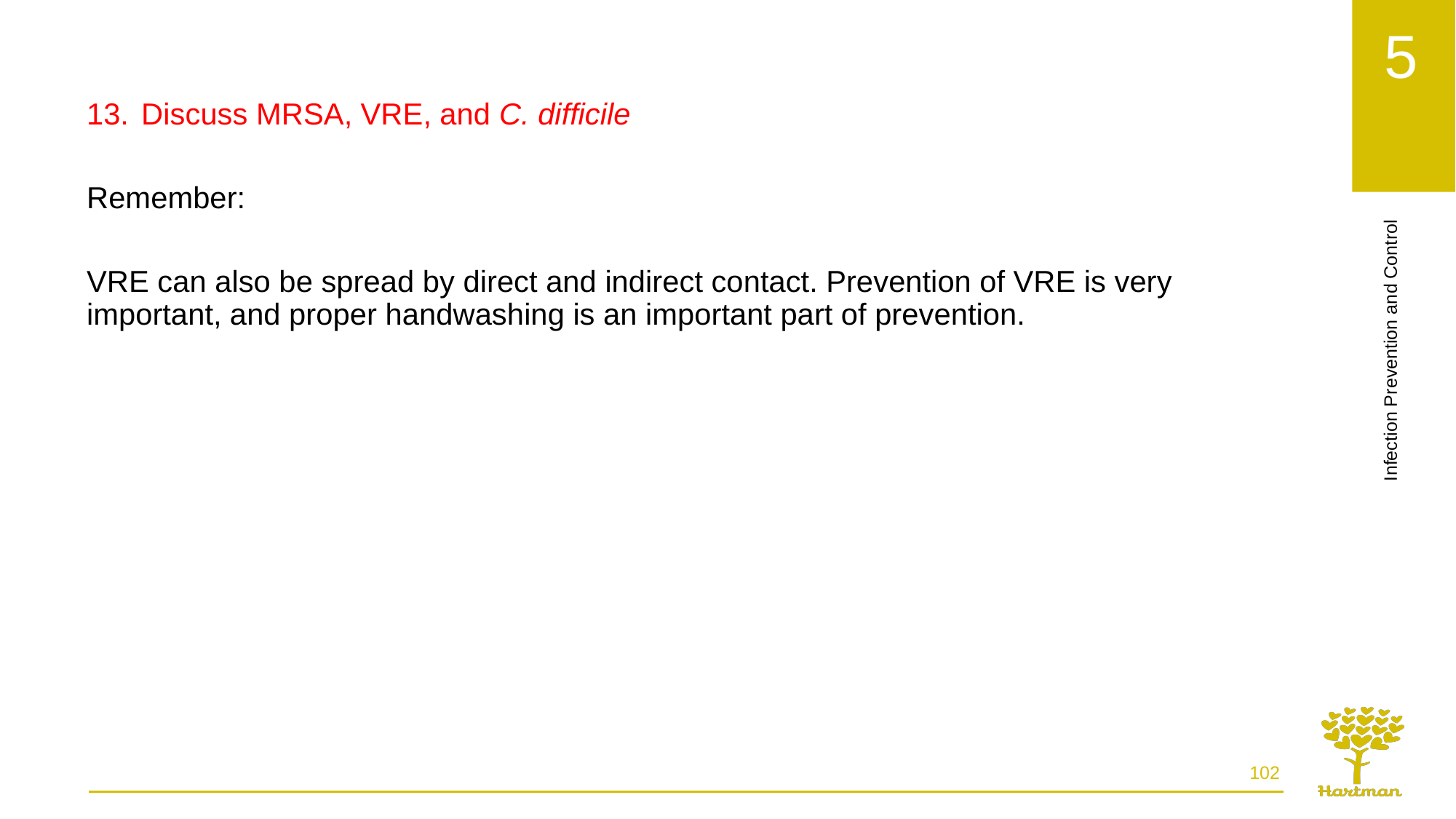

Discuss MRSA, VRE, and C. difficile

Remember:

VRE can also be spread by direct and indirect contact. Prevention of VRE is very important, and proper handwashing is an important part of prevention.

102